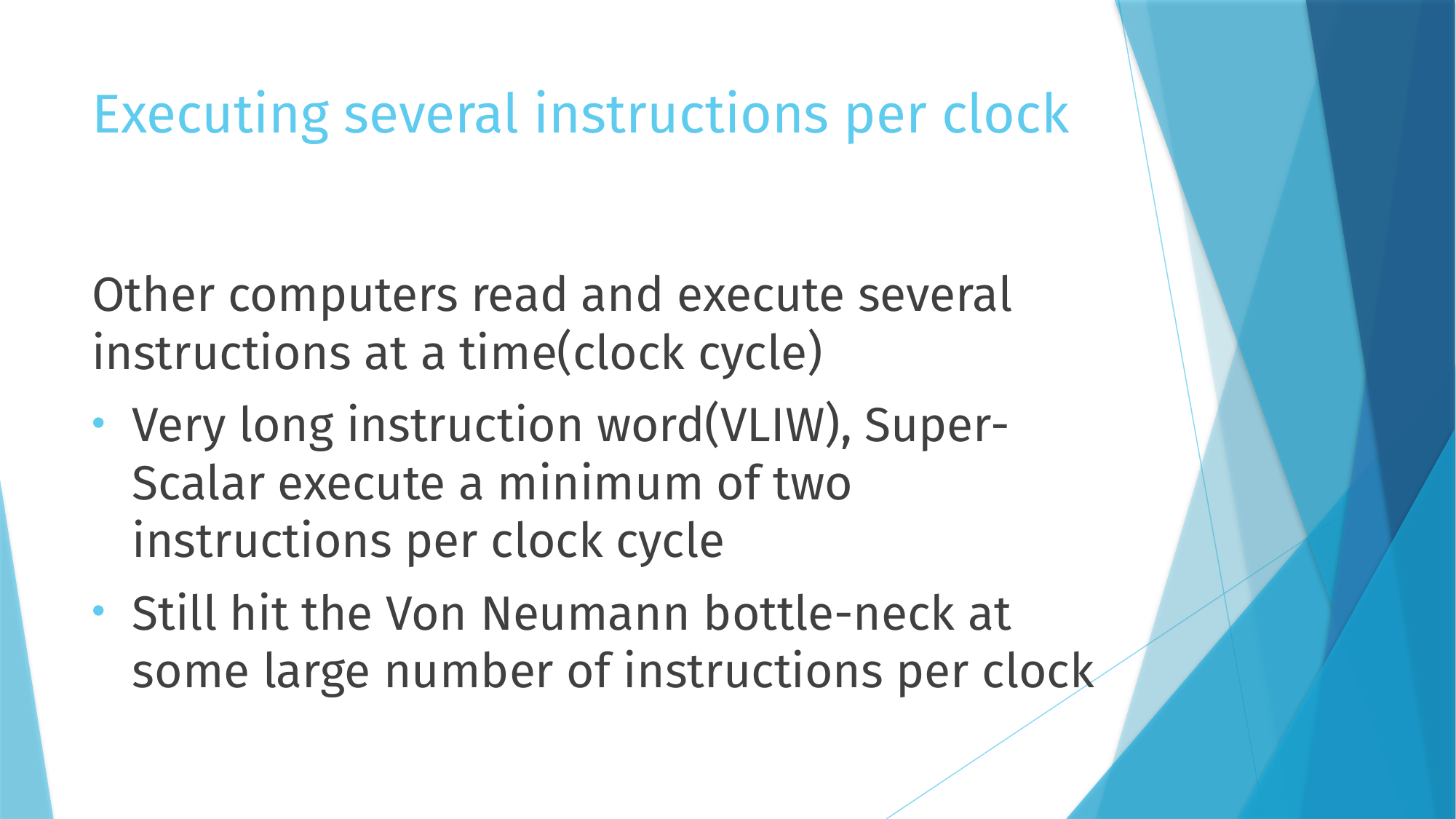

# Executing several instructions per clock
Other computers read and execute several instructions at a time(clock cycle)
Very long instruction word(VLIW), Super- Scalar execute a minimum of two instructions per clock cycle
Still hit the Von Neumann bottle-neck at some large number of instructions per clock